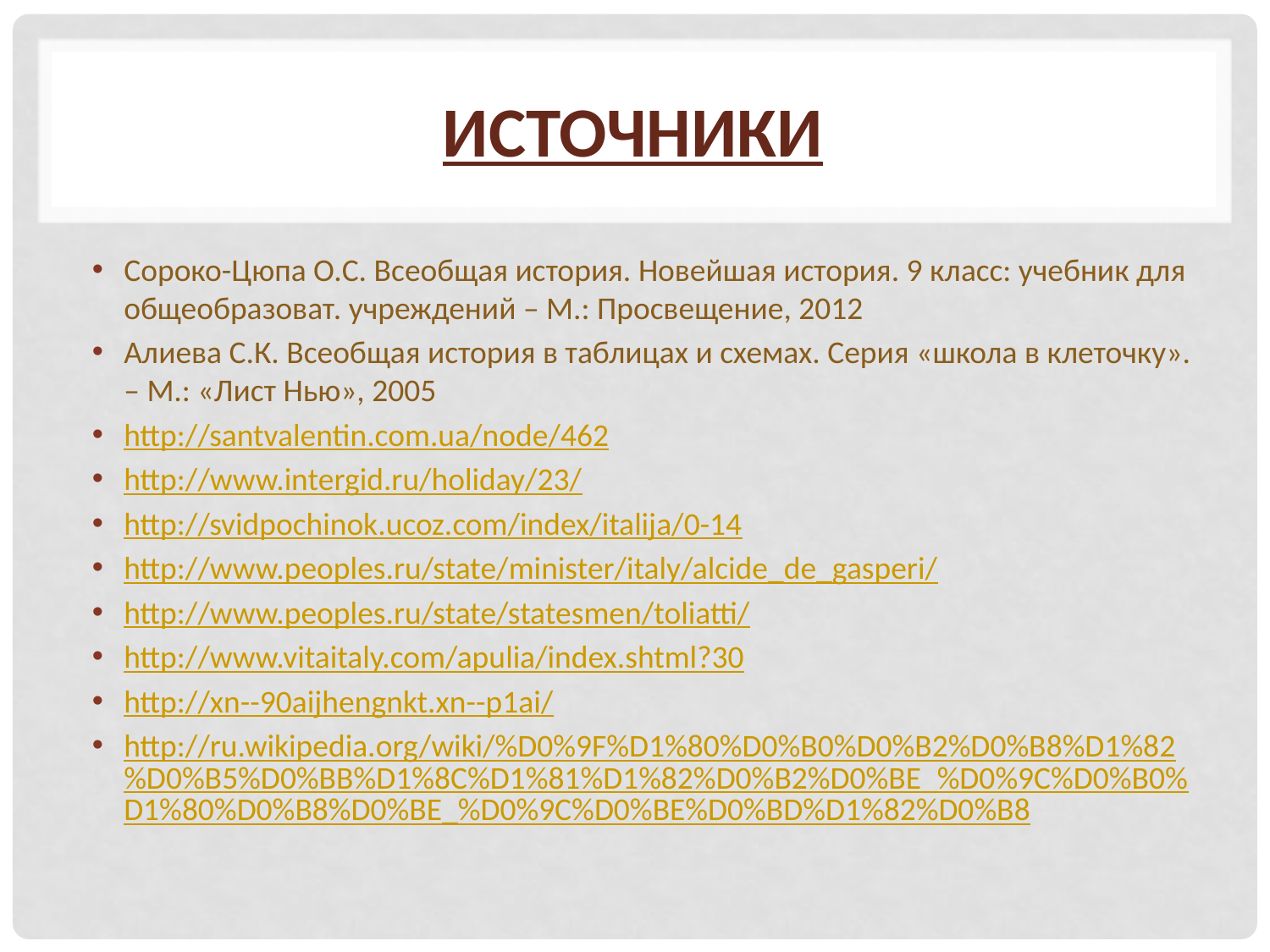

# Источники
Сороко-Цюпа О.С. Всеобщая история. Новейшая история. 9 класс: учебник для общеобразоват. учреждений – М.: Просвещение, 2012
Алиева С.К. Всеобщая история в таблицах и схемах. Серия «школа в клеточку». – М.: «Лист Нью», 2005
http://santvalentin.com.ua/node/462
http://www.intergid.ru/holiday/23/
http://svidpochinok.ucoz.com/index/italija/0-14
http://www.peoples.ru/state/minister/italy/alcide_de_gasperi/
http://www.peoples.ru/state/statesmen/toliatti/
http://www.vitaitaly.com/apulia/index.shtml?30
http://xn--90aijhengnkt.xn--p1ai/
http://ru.wikipedia.org/wiki/%D0%9F%D1%80%D0%B0%D0%B2%D0%B8%D1%82%D0%B5%D0%BB%D1%8C%D1%81%D1%82%D0%B2%D0%BE_%D0%9C%D0%B0%D1%80%D0%B8%D0%BE_%D0%9C%D0%BE%D0%BD%D1%82%D0%B8